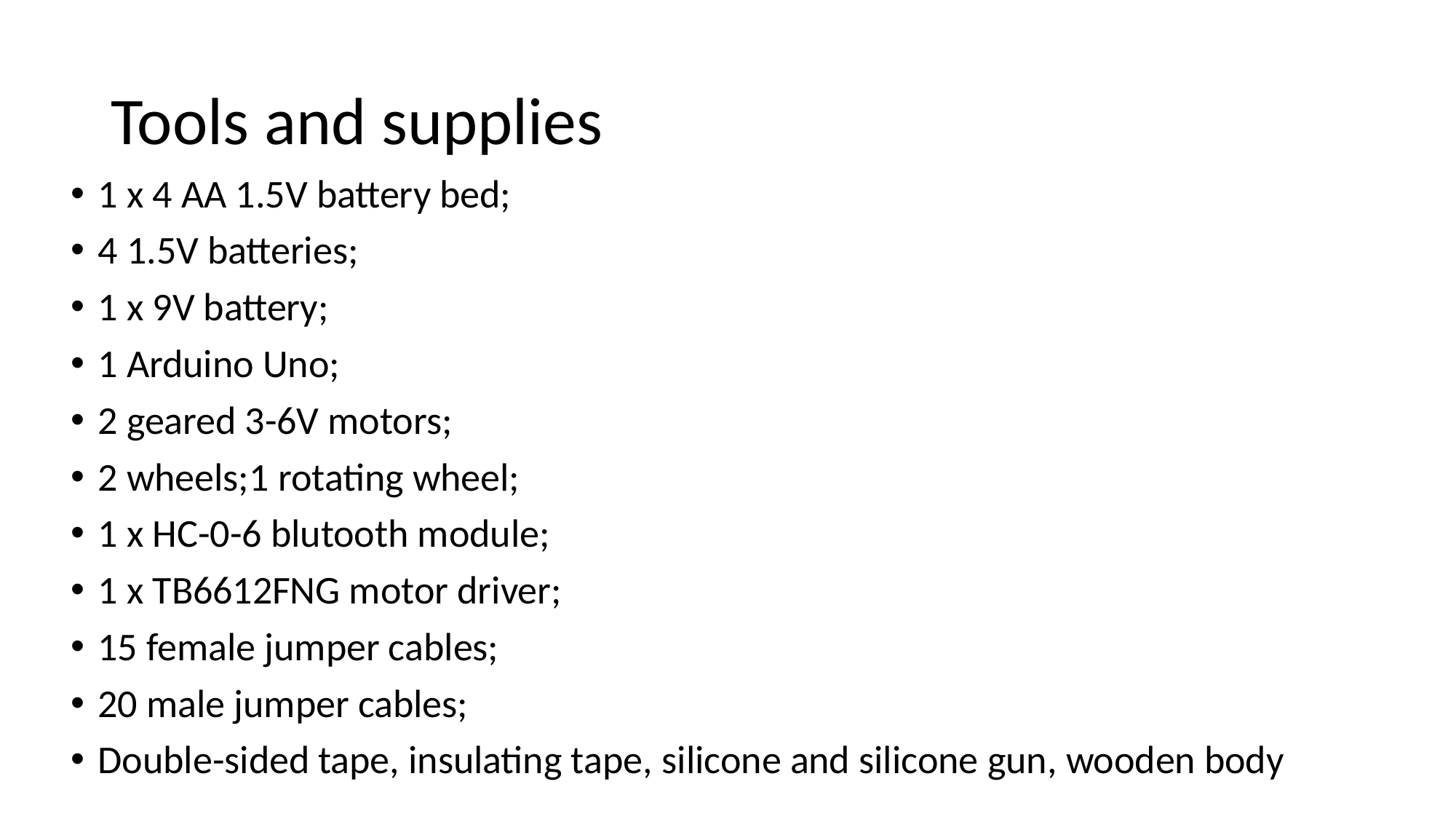

# Tools and supplies
1 x 4 AA 1.5V battery bed;
4 1.5V batteries;
1 x 9V battery;
1 Arduino Uno;
2 geared 3-6V motors;
2 wheels;1 rotating wheel;
1 x HC-0-6 blutooth module;
1 x TB6612FNG motor driver;
15 female jumper cables;
20 male jumper cables;
Double-sided tape, insulating tape, silicone and silicone gun, wooden body